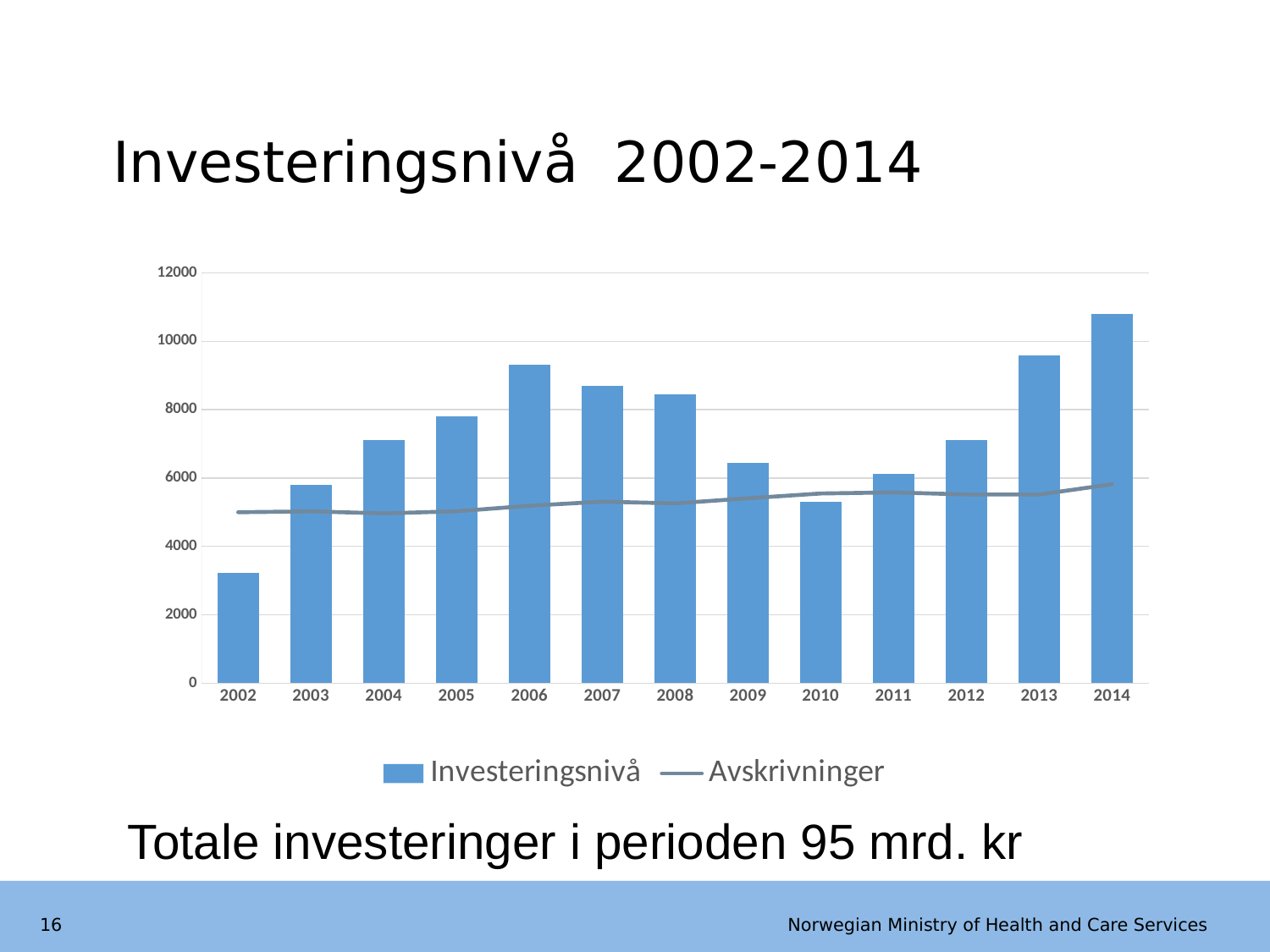

# Investeringsnivå  2002-2014

### Chart

| Category | Investeringsnivå | Avskrivninger  |
|---|---|---|
| 2002 | 3225.0 | 5000.0 |
| 2003 | 5800.0 | 5024.862847 |
| 2004 | 7100.0 | 4965.5199999999995 |
| 2005 | 7800.0 | 5027.683 |
| 2006 | 9315.0 | 5189.682 |
| 2007 | 8687.0 | 5309.893 |
| 2008 | 8459.0 | 5257.6230000000005 |
| 2009 | 6435.0 | 5408.004000000001 |
| 2010 | 5300.0 | 5547.399907893 |
| 2011 | 6120.0 | 5580.0 |
| 2012 | 7115.0 | 5519.0 |
| 2013 | 9598.0 | 5519.0 |
| 2014 | 10792.199 | 5817.3 |
Totale investeringer i perioden 95 mrd. kr
16